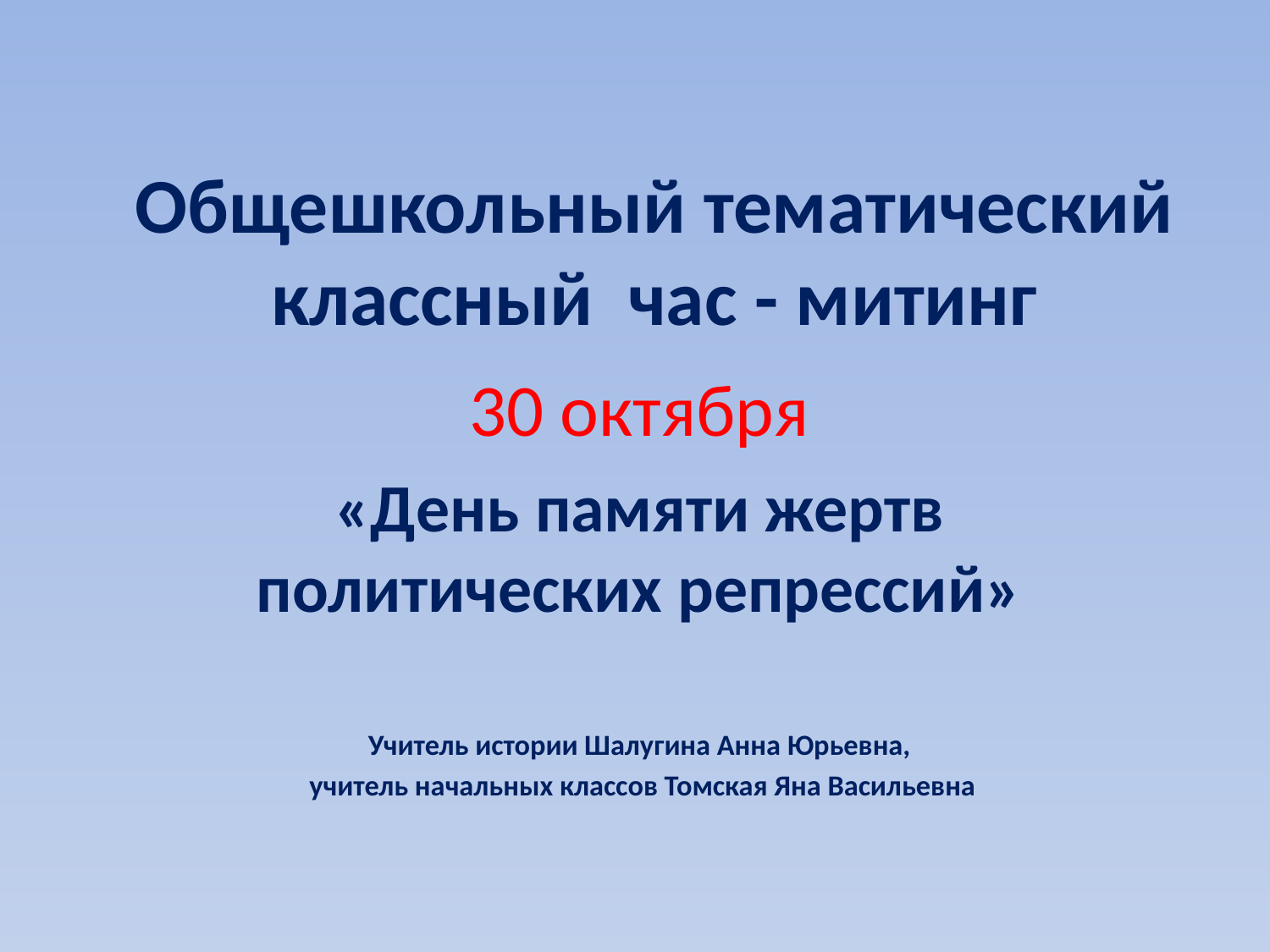

# Общешкольный тематический классный  час - митинг
30 октября
«День памяти жертв политических репрессий»

Учитель истории Шалугина Анна Юрьевна,
 учитель начальных классов Томская Яна Васильевна